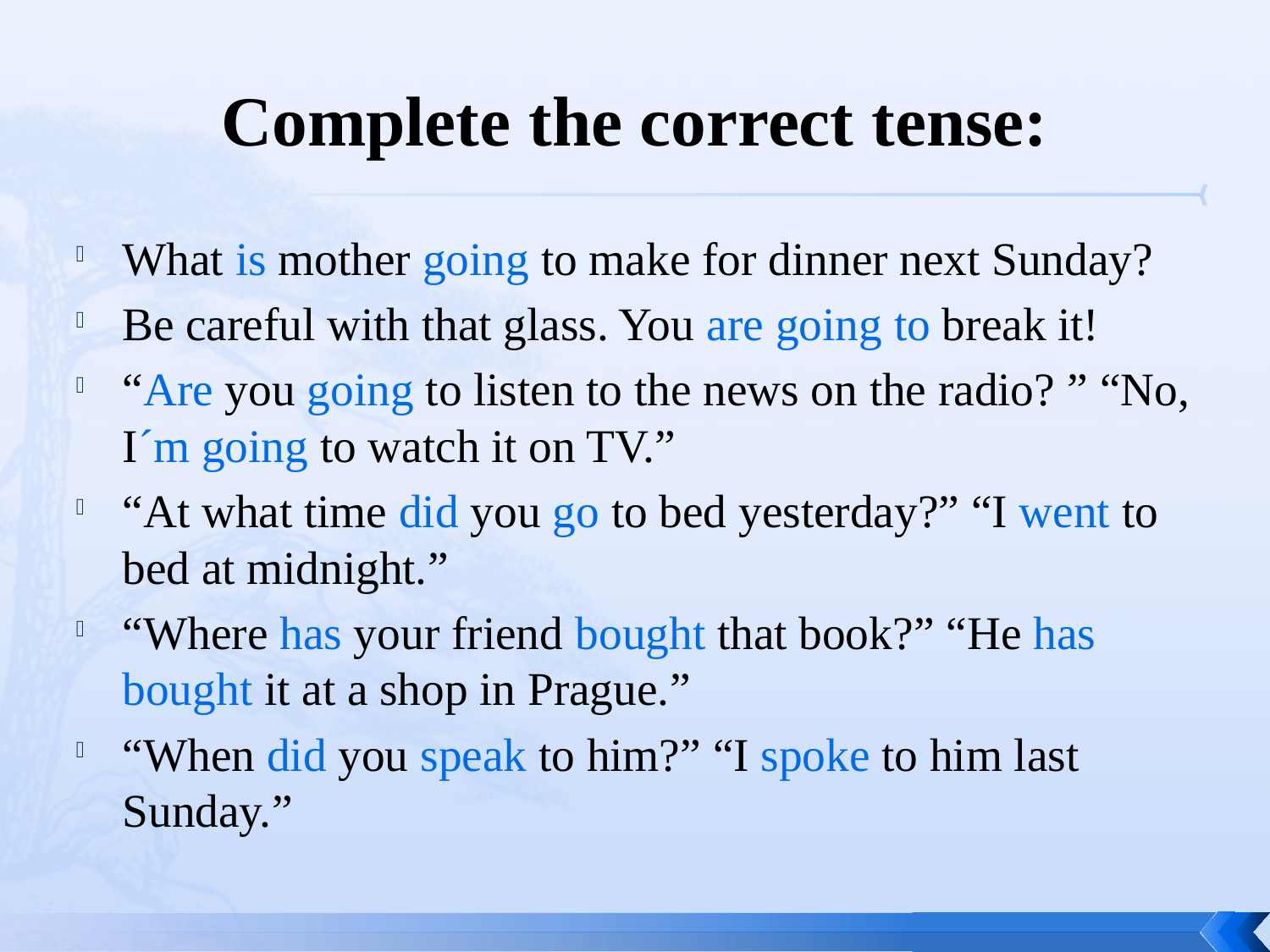

# Complete the correct tense:
What is mother going to make for dinner next Sunday?
Be careful with that glass. You are going to break it!
“Are you going to listen to the news on the radio? ” “No, I´m going to watch it on TV.”
“At what time did you go to bed yesterday?” “I went to bed at midnight.”
“Where has your friend bought that book?” “He has bought it at a shop in Prague.”
“When did you speak to him?” “I spoke to him last Sunday.”